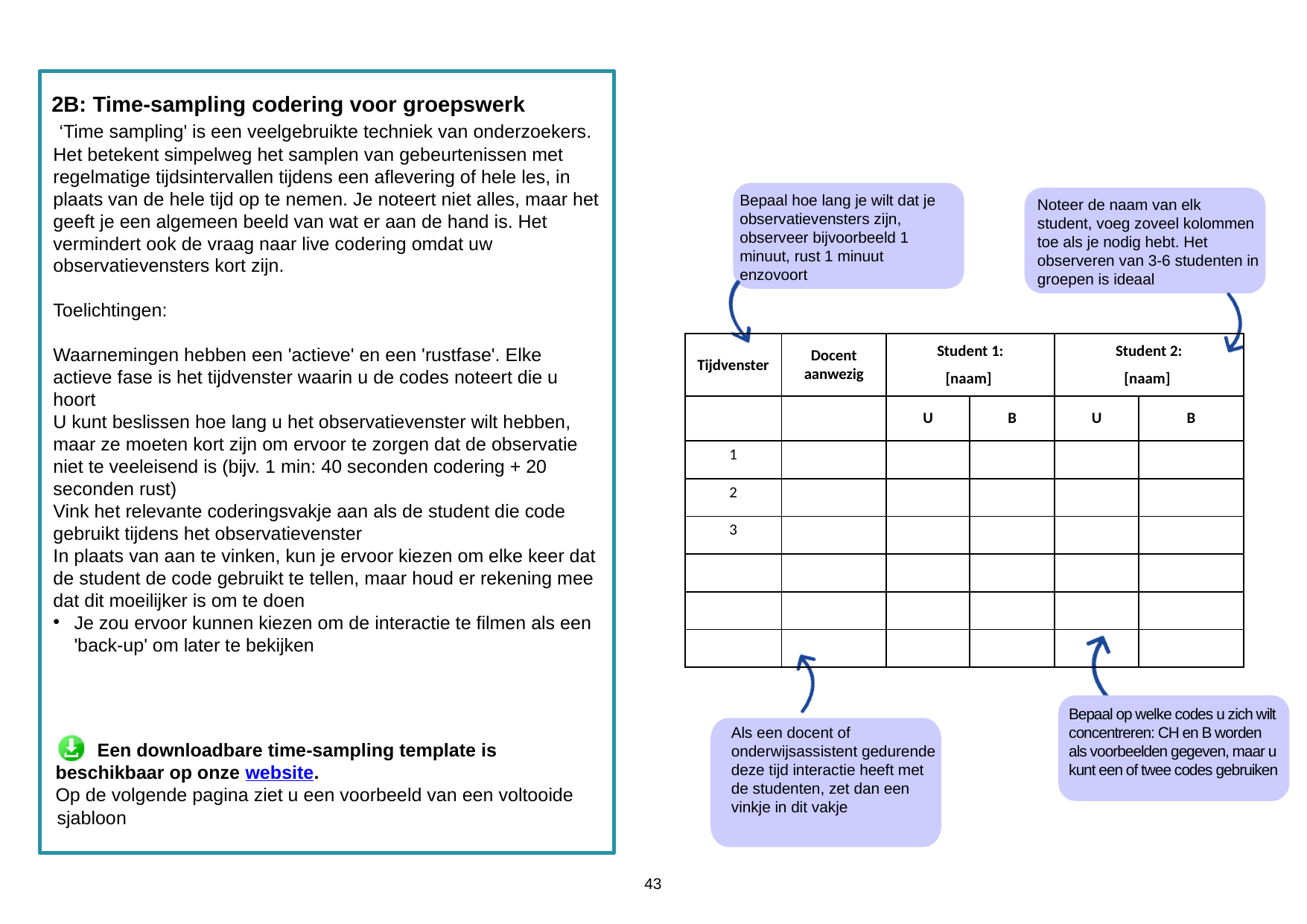

2B: Time-sampling codering voor groepswerk
 ‘Time sampling' is een veelgebruikte techniek van onderzoekers. Het betekent simpelweg het samplen van gebeurtenissen met regelmatige tijdsintervallen tijdens een aflevering of hele les, in plaats van de hele tijd op te nemen. Je noteert niet alles, maar het geeft je een algemeen beeld van wat er aan de hand is. Het vermindert ook de vraag naar live codering omdat uw observatievensters kort zijn.

Toelichtingen:

Waarnemingen hebben een 'actieve' en een 'rustfase'. Elke actieve fase is het tijdvenster waarin u de codes noteert die u hoort
U kunt beslissen hoe lang u het observatievenster wilt hebben, maar ze moeten kort zijn om ervoor te zorgen dat de observatie niet te veeleisend is (bijv. 1 min: 40 seconden codering + 20 seconden rust)
Vink het relevante coderingsvakje aan als de student die code gebruikt tijdens het observatievenster
In plaats van aan te vinken, kun je ervoor kiezen om elke keer dat de student de code gebruikt te tellen, maar houd er rekening mee dat dit moeilijker is om te doen
Je zou ervoor kunnen kiezen om de interactie te filmen als een 'back-up' om later te bekijken

Bepaal hoe lang je wilt dat je observatievensters zijn, observeer bijvoorbeeld 1 minuut, rust 1 minuut enzovoort

Noteer de naam van elk
student, voeg zoveel kolommen toe als je nodig hebt. Het observeren van 3-6 studenten in groepen is ideaal

| Tijdvenster | Docent aanwezig | Student 1: [naam] |  | Student 2: [naam] |  |
| --- | --- | --- | --- | --- | --- |
|  |  | U | B | U | B |
| 1 |  |  |  |  |  |
| 2 |  |  |  |  |  |
| 3 |  |  |  |  |  |
|  |  |  |  |  |  |
|  |  |  |  |  |  |
|  |  |  |  |  |  |

Bepaal op welke codes u zich wilt concentreren: CH en B worden als voorbeelden gegeven, maar u kunt een of twee codes gebruiken

Als een docent of onderwijsassistent gedurende deze tijd interactie heeft met de studenten, zet dan een vinkje in dit vakje

        Een downloadbare time-sampling template is beschikbaar op onze website.
Op de volgende pagina ziet u een voorbeeld van een voltooide sjabloon
43